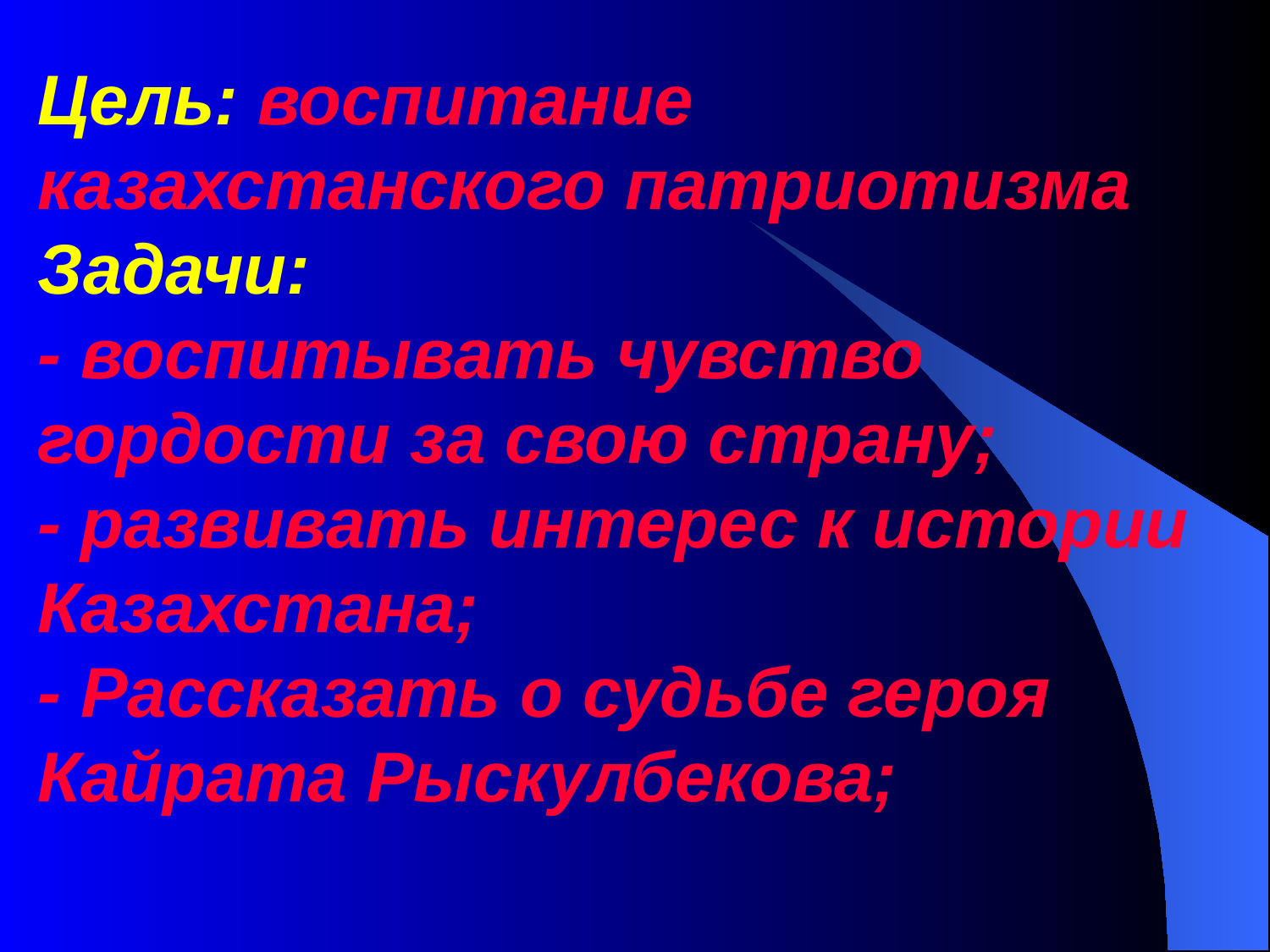

# Цель: воспитание казахстанского патриотизма Задачи: - воспитывать чувство гордости за свою страну; - развивать интерес к истории Казахстана; - Рассказать о судьбе героя Кайрата Рыскулбекова;